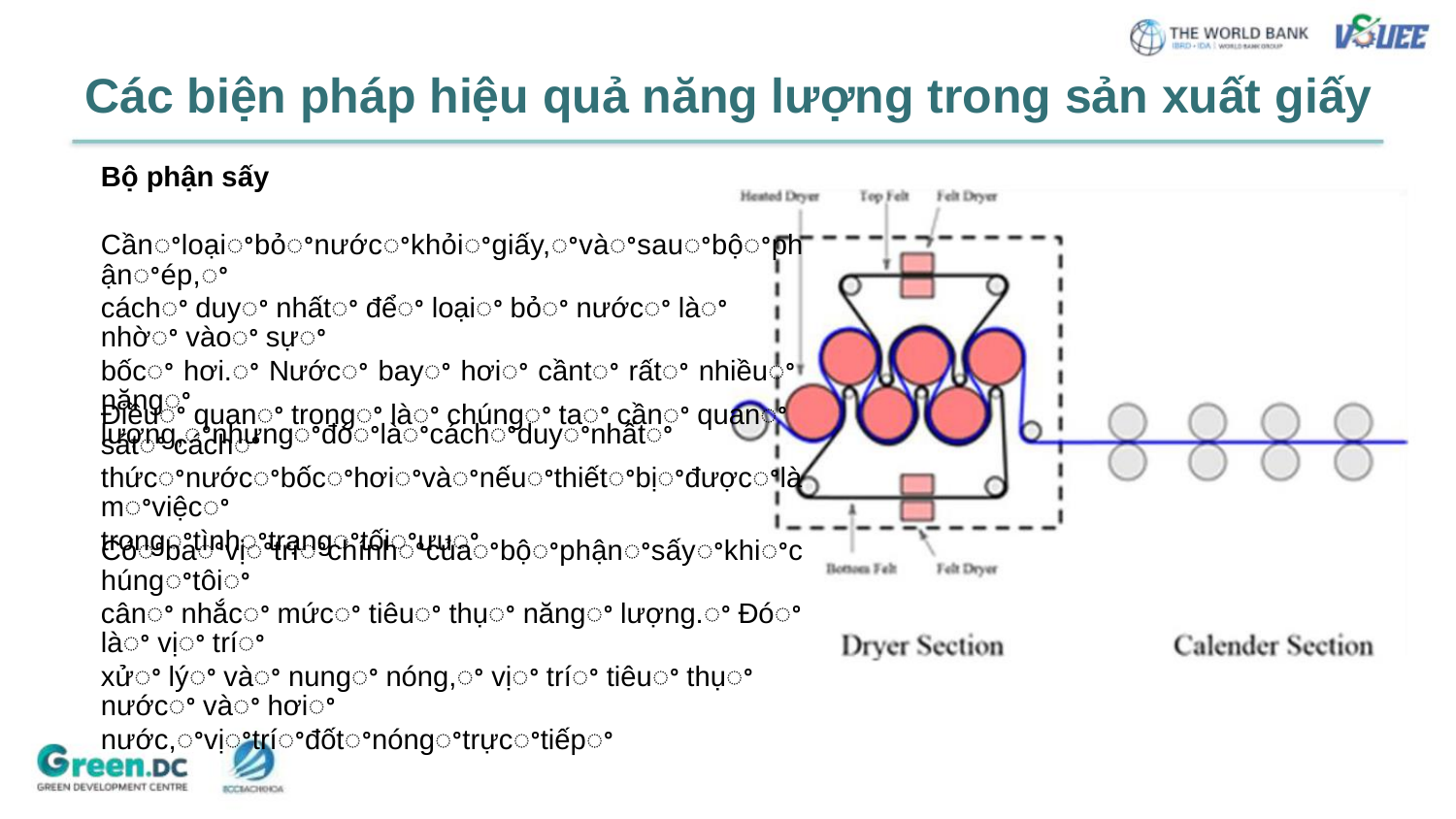

Các biện pháp hiệu quả năng lượng trong sản xuất giấy
Bộ phận sấy
Cầnꢀloạiꢀbỏꢀnướcꢀkhỏiꢀgiấy,ꢀvàꢀsauꢀbộꢀphậnꢀép,ꢀ
cáchꢀ duyꢀ nhấtꢀ đểꢀ loạiꢀ bỏꢀ nướcꢀ làꢀ nhờꢀ vàoꢀ sựꢀ
bốcꢀ hơi.ꢀ Nướcꢀ bayꢀ hơiꢀ cầntꢀ rấtꢀ nhiềuꢀ năngꢀ
lượng,ꢀnhưngꢀđóꢀlàꢀcáchꢀduyꢀnhấtꢀ
Điềuꢀ quanꢀ trọngꢀ làꢀ chúngꢀ taꢀ cầnꢀ quanꢀ sátꢀ cáchꢀ
thứcꢀnướcꢀbốcꢀhơiꢀvàꢀnếuꢀthiếtꢀbịꢀđượcꢀlàmꢀviệcꢀ
trongꢀtìnhꢀtrạngꢀtốiꢀưuꢀ
Cóꢀbaꢀvịꢀtríꢀchínhꢀcủaꢀbộꢀphậnꢀsấyꢀkhiꢀchúngꢀtôiꢀ
cânꢀ nhắcꢀ mứcꢀ tiêuꢀ thụꢀ năngꢀ lượng.ꢀ Đóꢀ làꢀ vịꢀ tríꢀ
xửꢀ lýꢀ vàꢀ nungꢀ nóng,ꢀ vịꢀ tríꢀ tiêuꢀ thụꢀ nướcꢀ vàꢀ hơiꢀ
nước,ꢀvịꢀtríꢀđốtꢀnóngꢀtrựcꢀtiếpꢀ